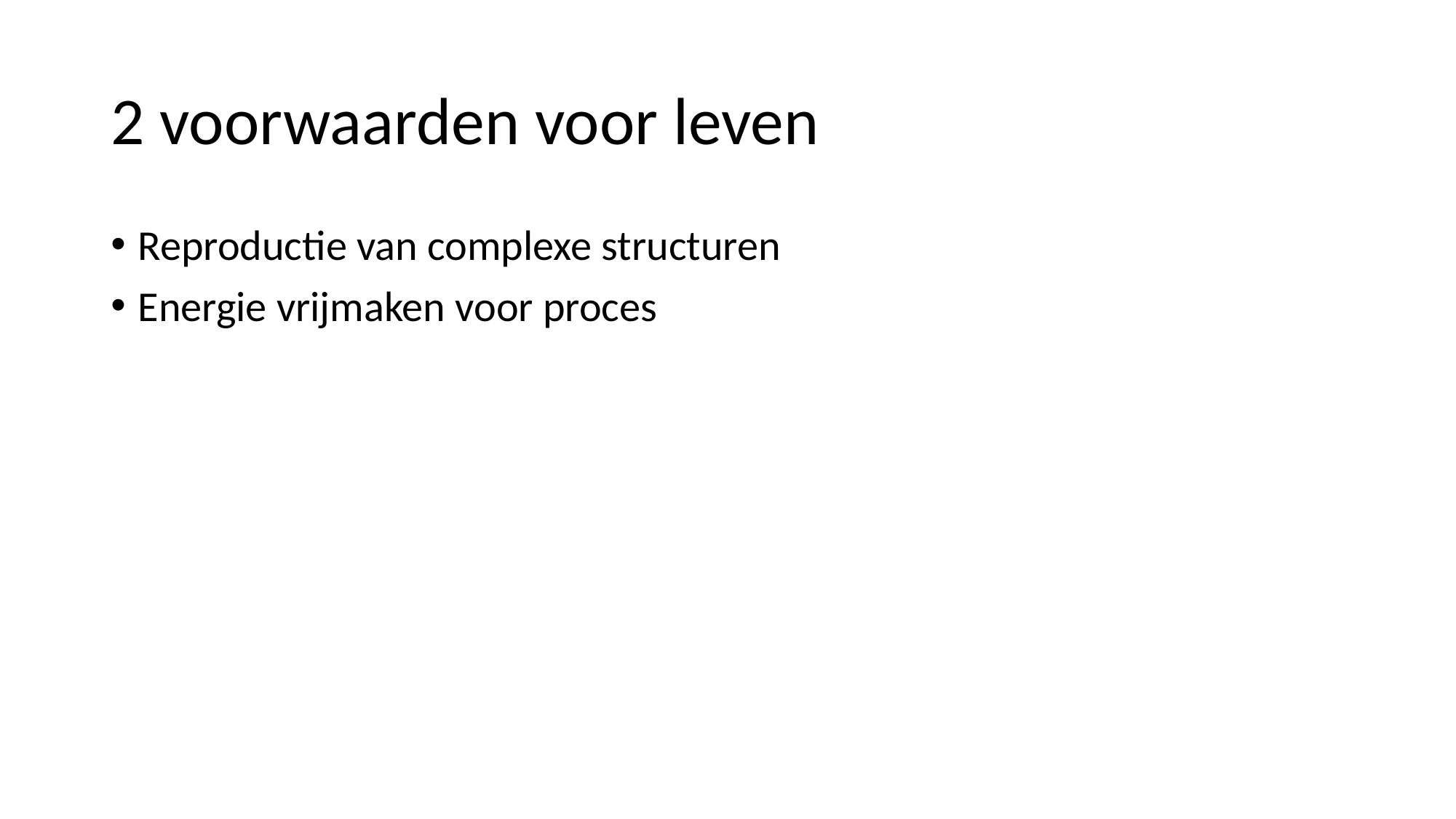

# 2 voorwaarden voor leven
Reproductie van complexe structuren
Energie vrijmaken voor proces